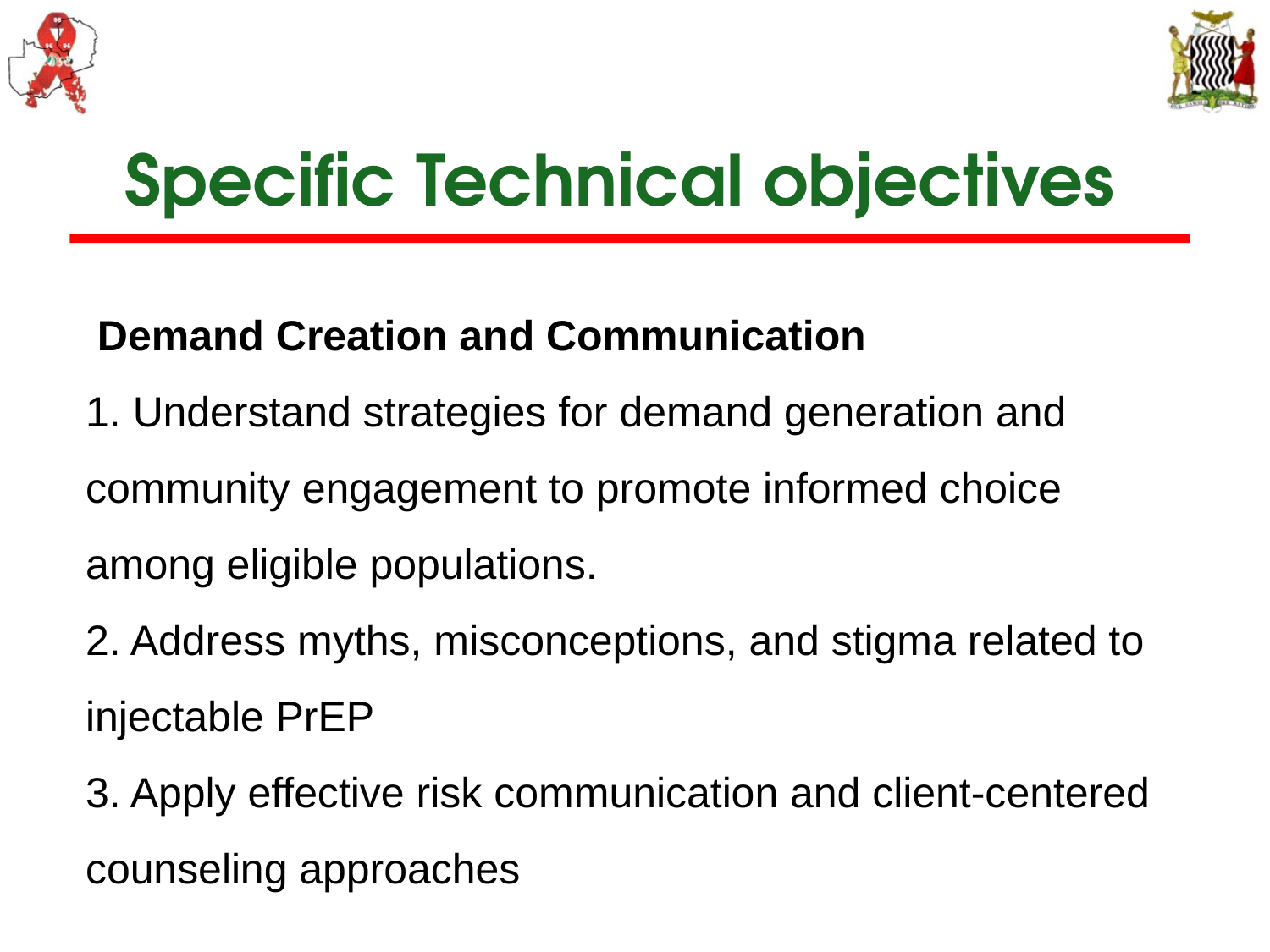

# Specific Technical objectives
Demand Creation and Communication
1. Understand strategies for demand generation and community engagement to promote informed choice among eligible populations.
2. Address myths, misconceptions, and stigma related to injectable PrEP
3. Apply effective risk communication and client-centered counseling approaches